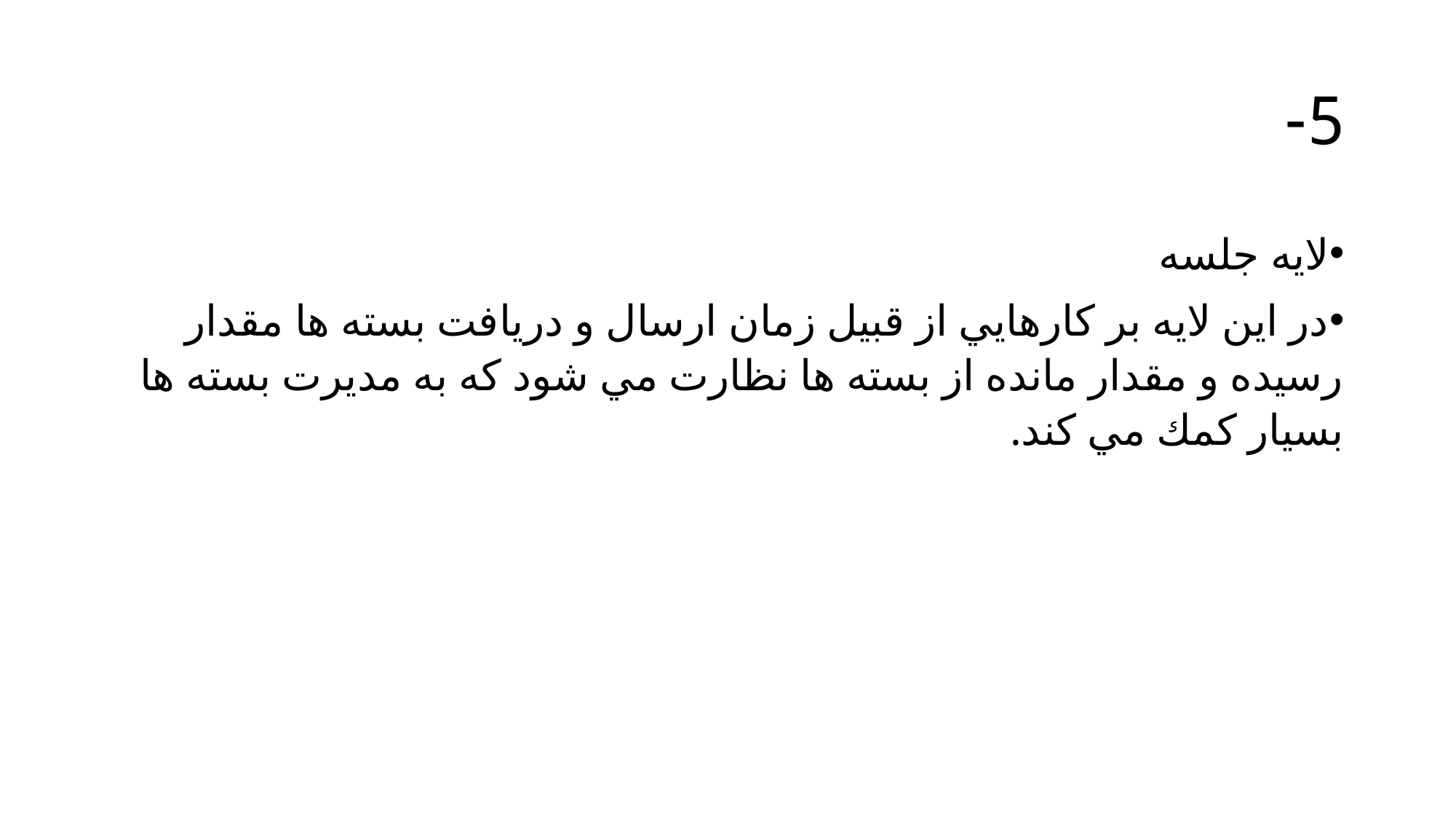

# 5-
لايه جلسه
در اين لايه بر كارهايي از قبيل زمان ارسال و دريافت بسته ها مقدار رسيده و مقدار مانده از بسته ها نظارت مي شود كه به مديرت بسته ها بسيار كمك مي كند.